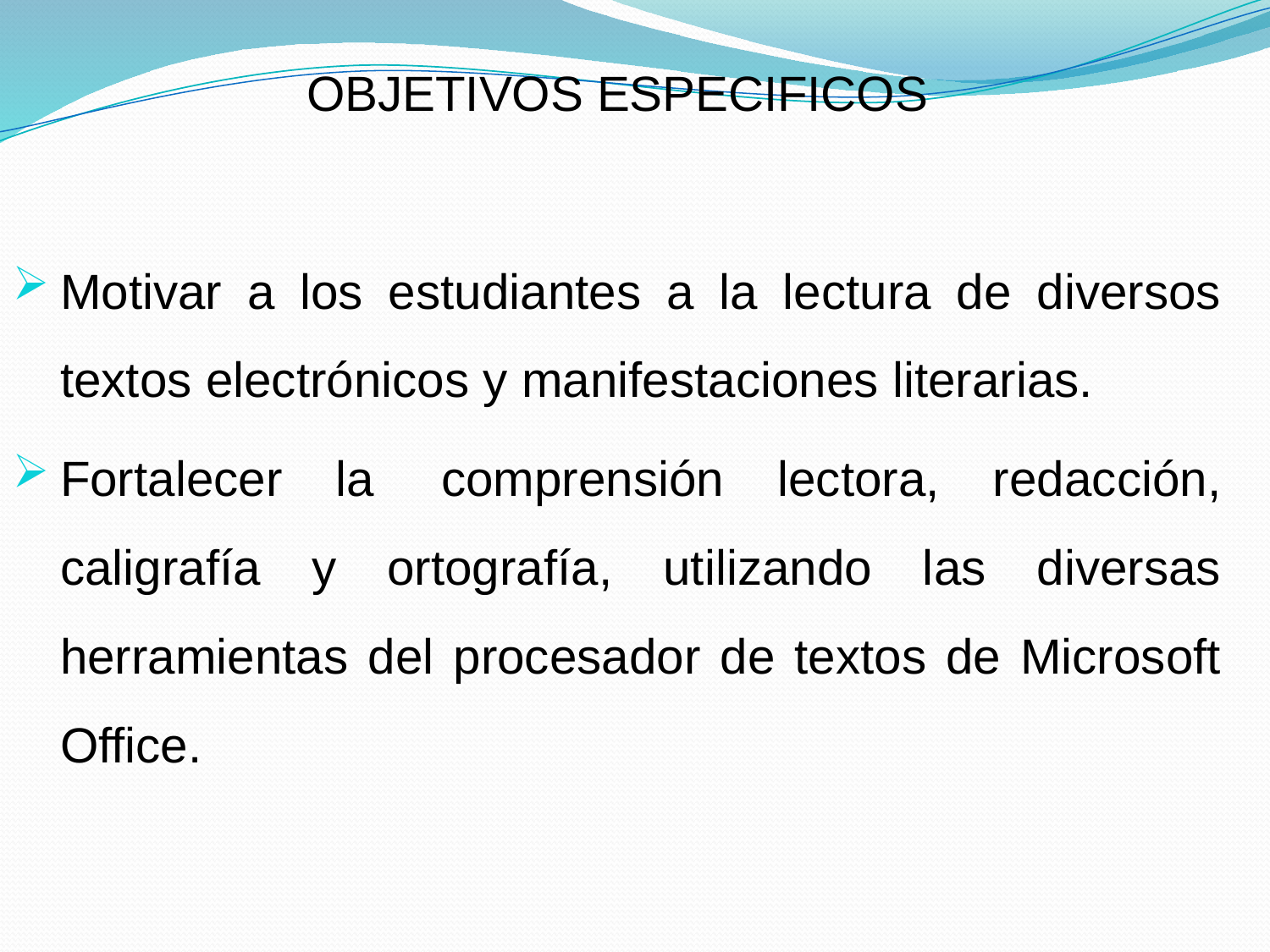

OBJETIVOS ESPECIFICOS

Motivar a los estudiantes a la lectura de diversos textos electrónicos y manifestaciones literarias.
Fortalecer la  comprensión lectora, redacción, caligrafía y ortografía, utilizando las diversas herramientas del procesador de textos de Microsoft Office.